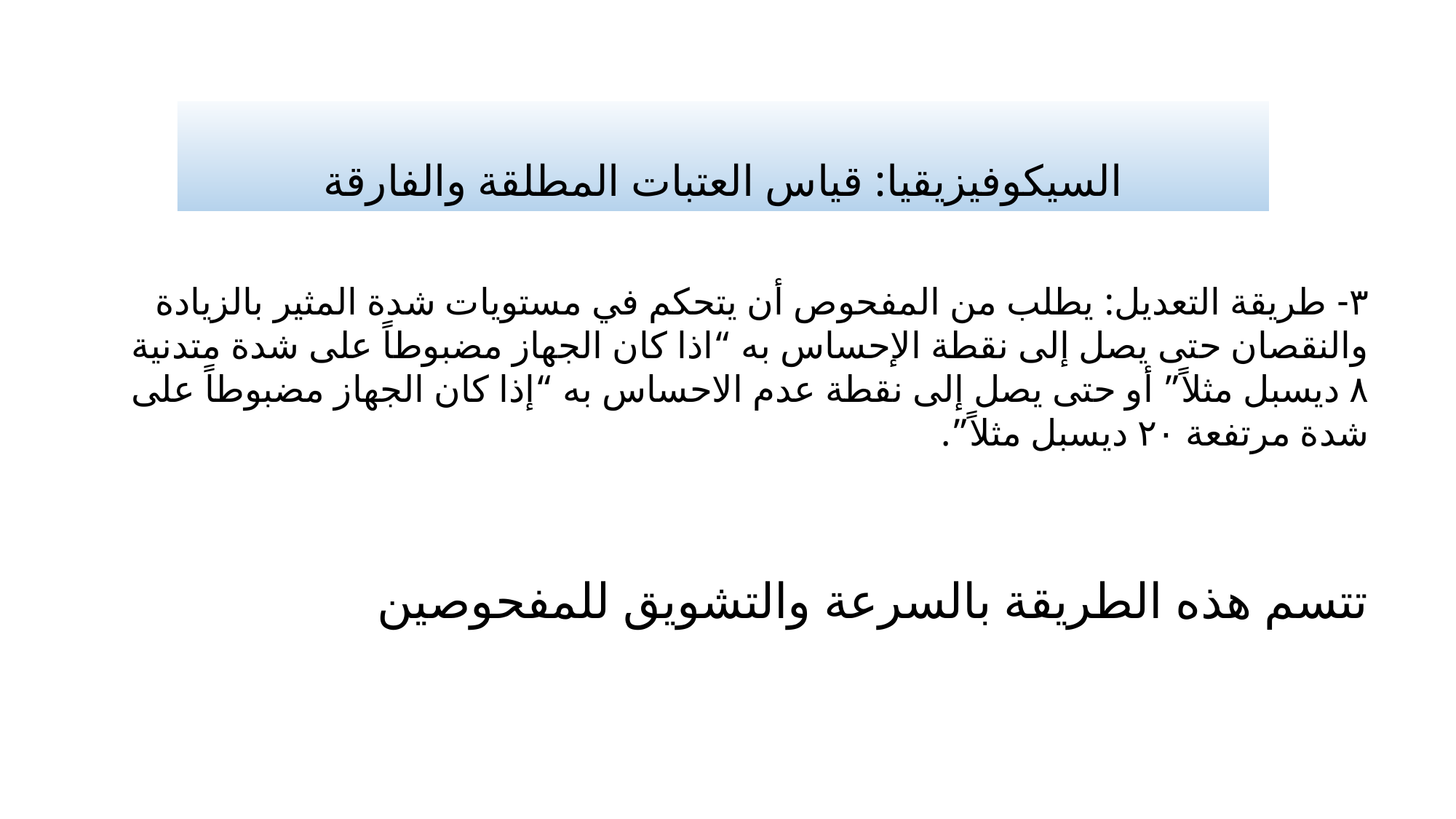

# السيكوفيزيقيا: قياس العتبات المطلقة والفارقة
٣- طريقة التعديل: يطلب من المفحوص أن يتحكم في مستويات شدة المثير بالزيادة والنقصان حتى يصل إلى نقطة الإحساس به “اذا كان الجهاز مضبوطاً على شدة متدنية ٨ ديسبل مثلاً” أو حتى يصل إلى نقطة عدم الاحساس به “إذا كان الجهاز مضبوطاً على شدة مرتفعة ٢٠ ديسبل مثلاً”.

تتسم هذه الطريقة بالسرعة والتشويق للمفحوصين